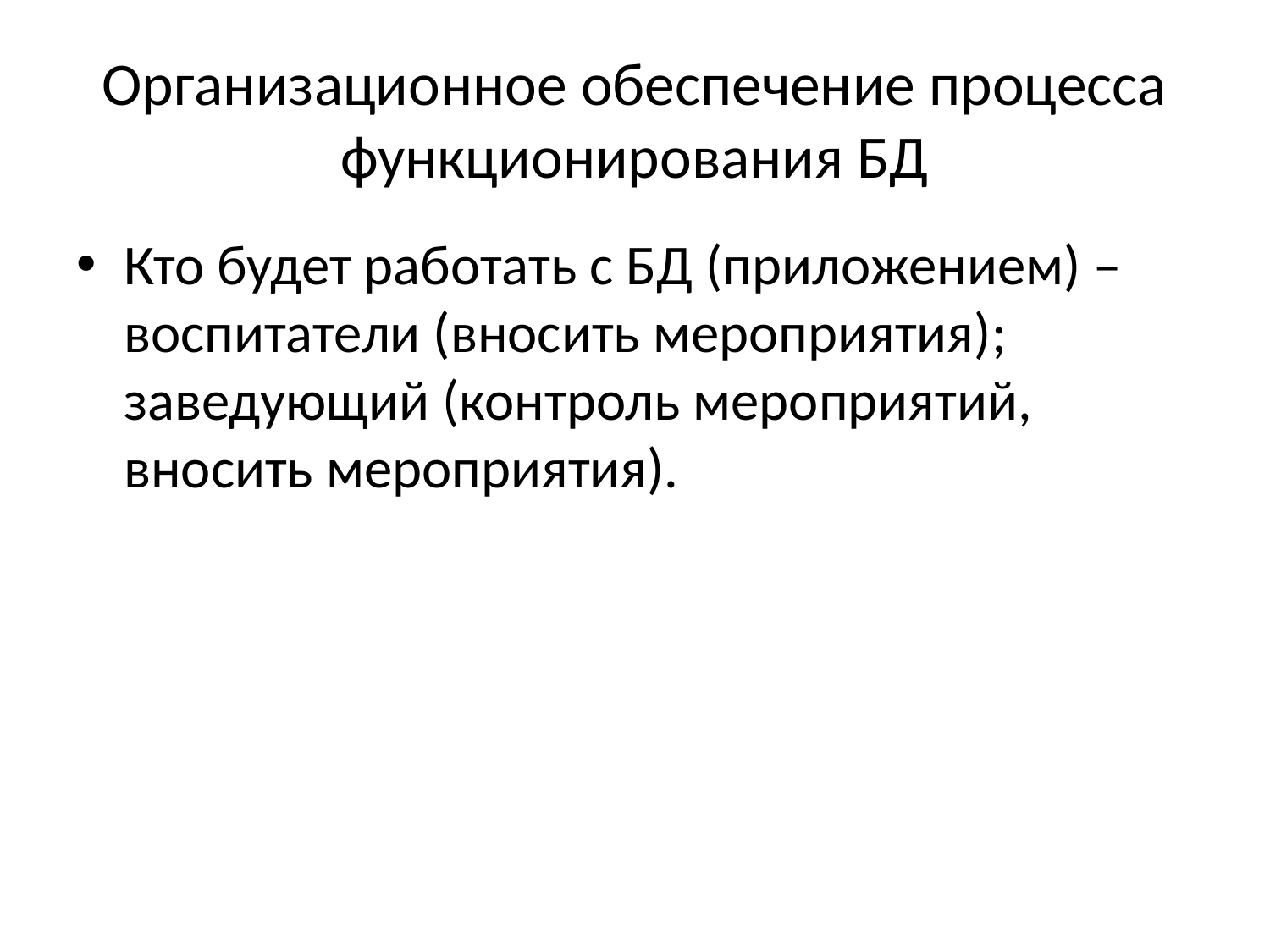

# Организационное обеспечение процесса функционирования БД
Кто будет работать с БД (приложением) – воспитатели (вносить мероприятия); заведующий (контроль мероприятий, вносить мероприятия).